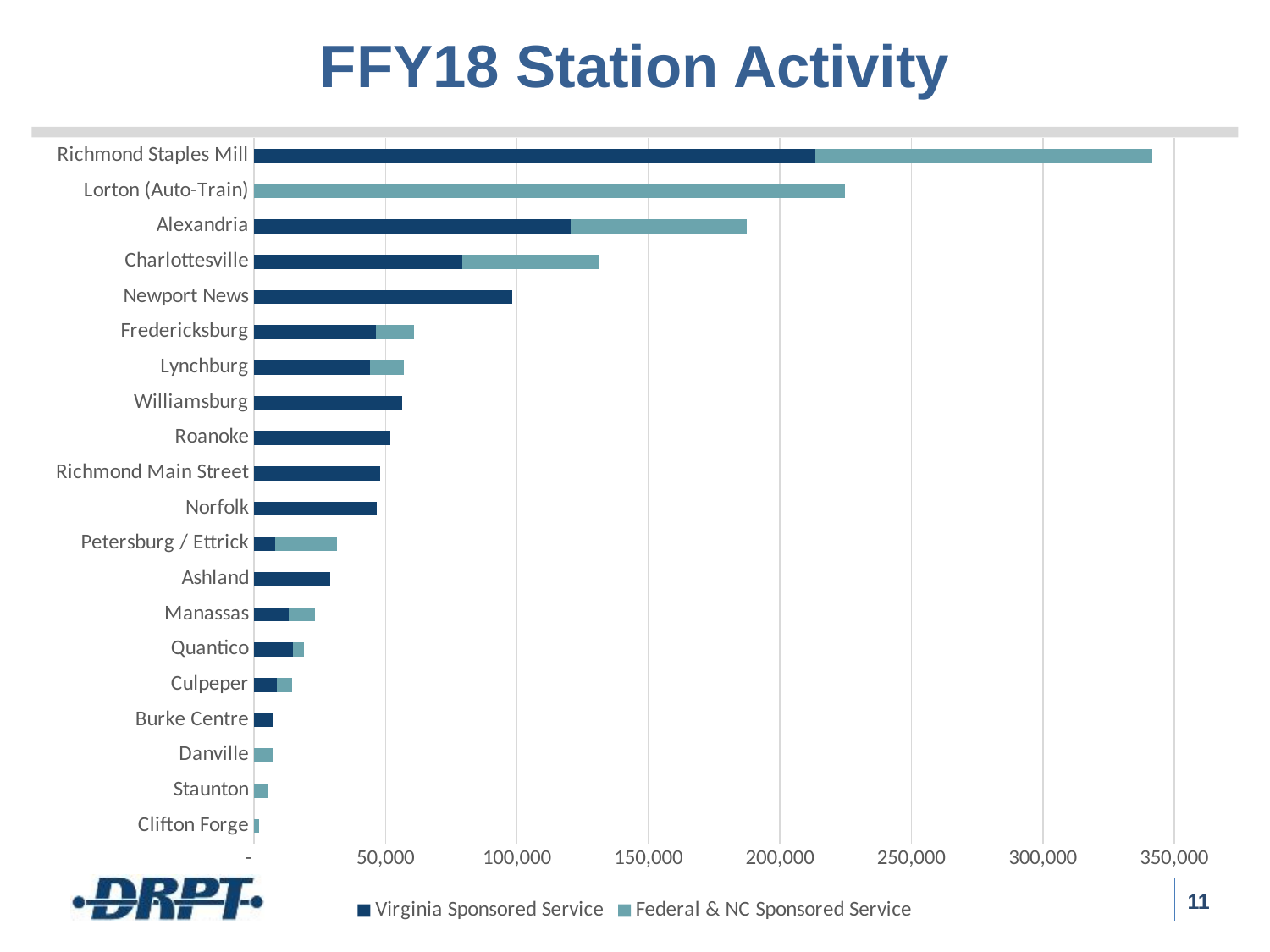

# FFY18 Station Activity

### Chart

| Category | Virginia Sponsored Service | Federal & NC Sponsored Service |
|---|---|---|
| Clifton Forge | 0.0 | 1951.0 |
| Staunton | 0.0 | 5160.0 |
| Danville | 0.0 | 6934.0 |
| Burke Centre | 7498.0 | 0.0 |
| Culpeper | 8792.0 | 5636.0 |
| Quantico | 14769.0 | 4179.0 |
| Manassas | 13103.0 | 9945.0 |
| Ashland | 28939.0 | 0.0 |
| Petersburg / Ettrick | 8146.0 | 23351.0 |
| Norfolk | 46561.0 | 0.0 |
| Richmond Main Street | 48033.0 | 0.0 |
| Roanoke | 51727.0 | 0.0 |
| Williamsburg | 56354.0 | 0.0 |
| Lynchburg | 44081.0 | 12785.0 |
| Fredericksburg | 46259.0 | 14688.0 |
| Newport News | 98315.0 | 0.0 |
| Charlottesville | 79226.0 | 52193.0 |
| Alexandria | 120384.0 | 66905.0 |
| Lorton (Auto-Train) | 0.0 | 224818.0 |
| Richmond Staples Mill | 213450.0 | 128215.0 |
11